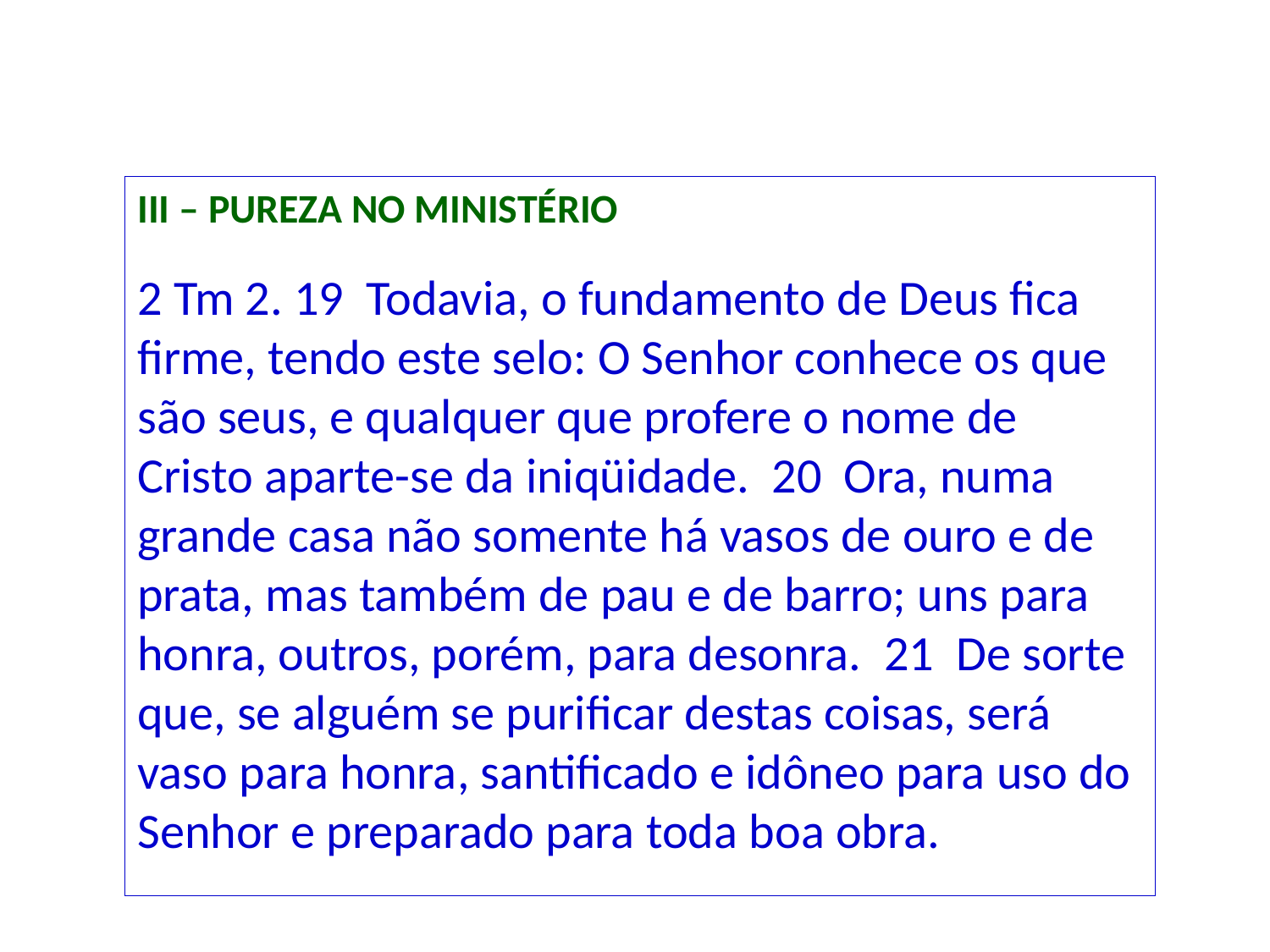

III – PUREZA NO MINISTÉRIO

2 Tm 2. 19  Todavia, o fundamento de Deus fica firme, tendo este selo: O Senhor conhece os que são seus, e qualquer que profere o nome de Cristo aparte-se da iniqüidade.  20  Ora, numa grande casa não somente há vasos de ouro e de prata, mas também de pau e de barro; uns para honra, outros, porém, para desonra.  21  De sorte que, se alguém se purificar destas coisas, será vaso para honra, santificado e idôneo para uso do Senhor e preparado para toda boa obra.